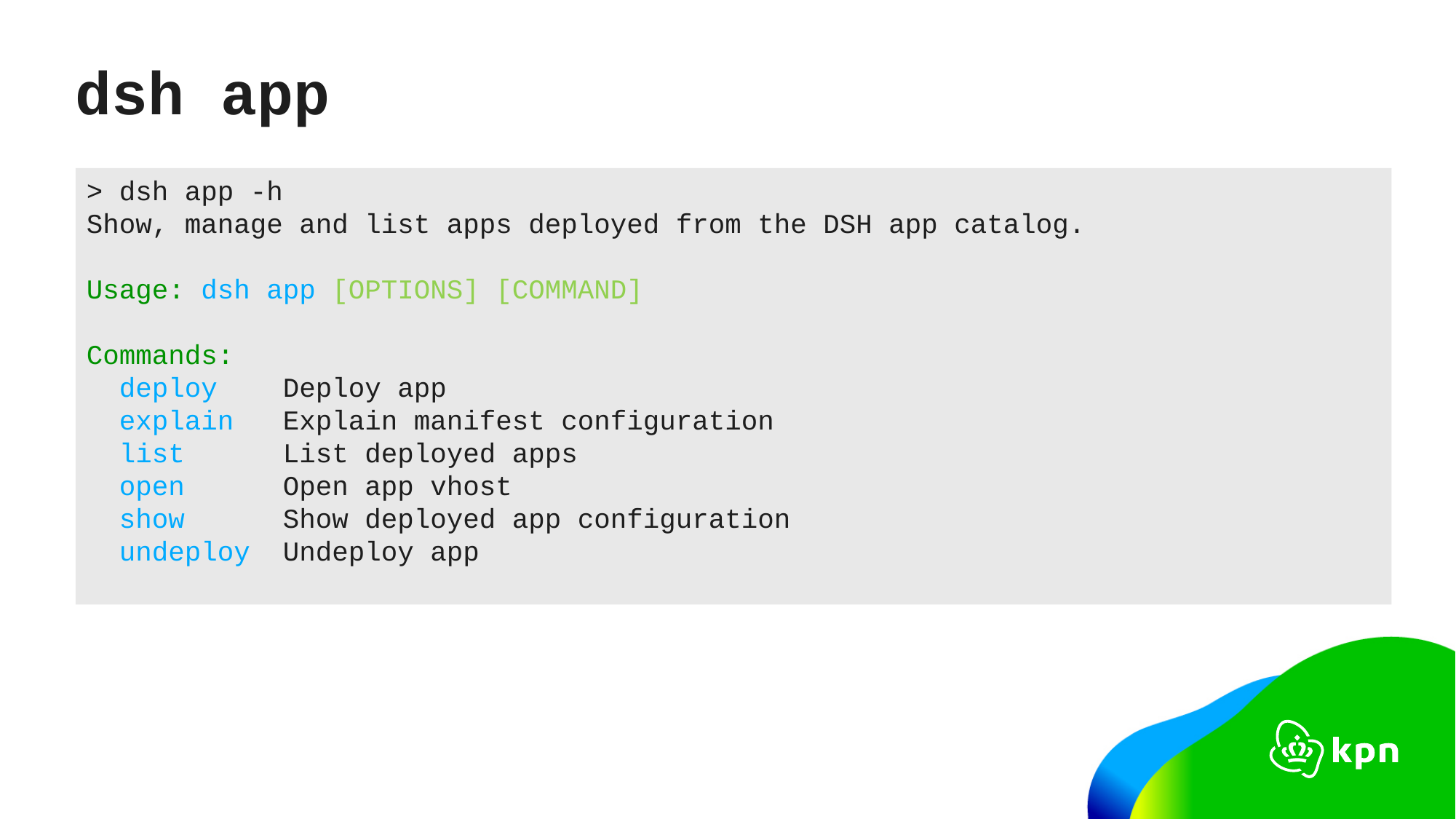

# dsh app
> dsh app -h
Show, manage and list apps deployed from the DSH app catalog.

Usage: dsh app [OPTIONS] [COMMAND]

Commands:
  deploy    Deploy app
  explain   Explain manifest configuration
  list      List deployed apps
  open      Open app vhost
  show      Show deployed app configuration
  undeploy  Undeploy app